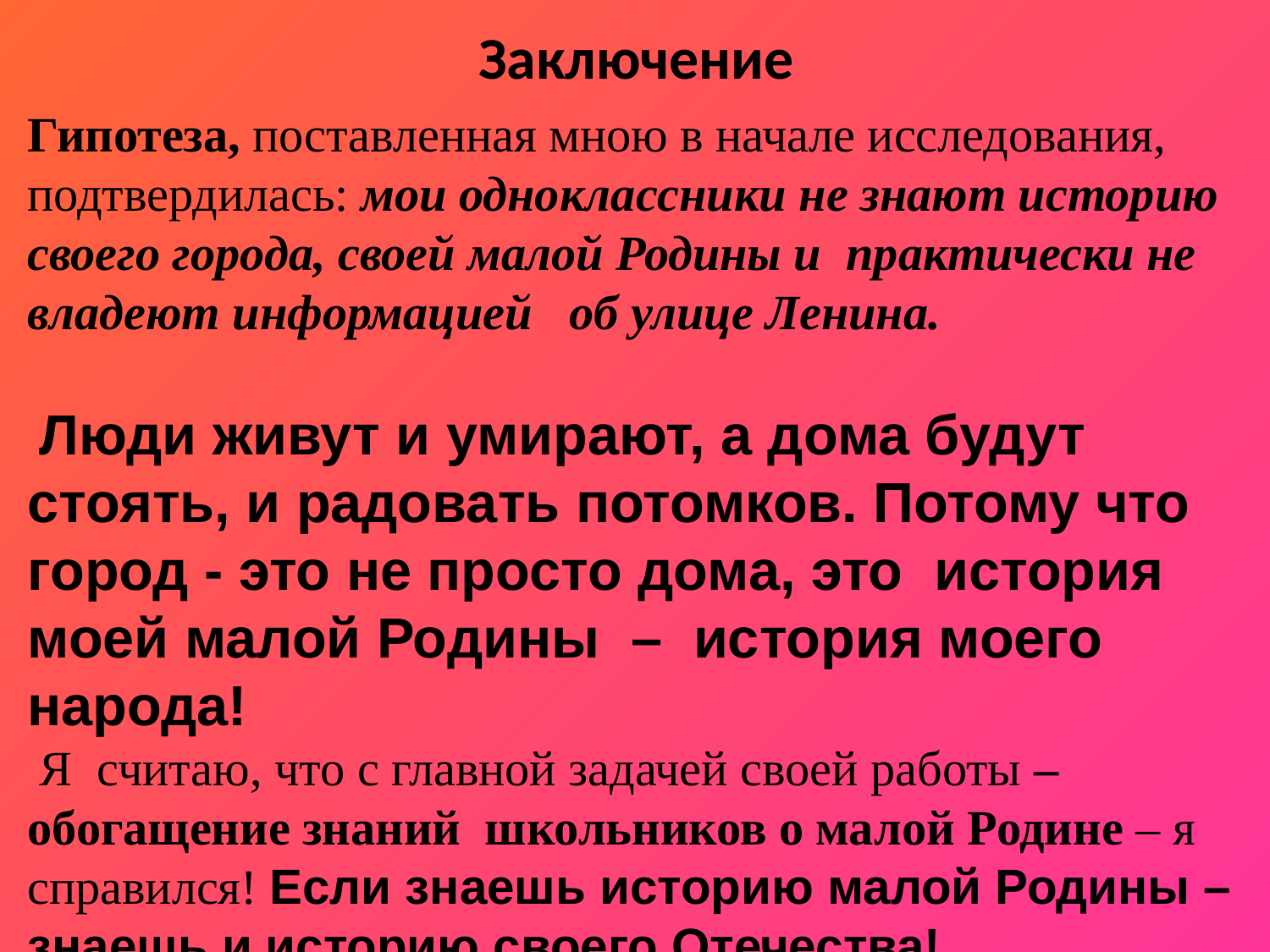

# Заключение
Гипотеза, поставленная мною в начале исследования,  подтвердилась: мои одноклассники не знают историю своего города, своей малой Родины и  практически не владеют информацией   об улице Ленина.

 Люди живут и умирают, а дома будут стоять, и радовать потомков. Потому что город - это не просто дома, это  история моей малой Родины  –  история моего народа!
 Я  считаю, что с главной задачей своей работы – обогащение знаний  школьников о малой Родине – я справился! Если знаешь историю малой Родины – знаешь и историю своего Отечества!